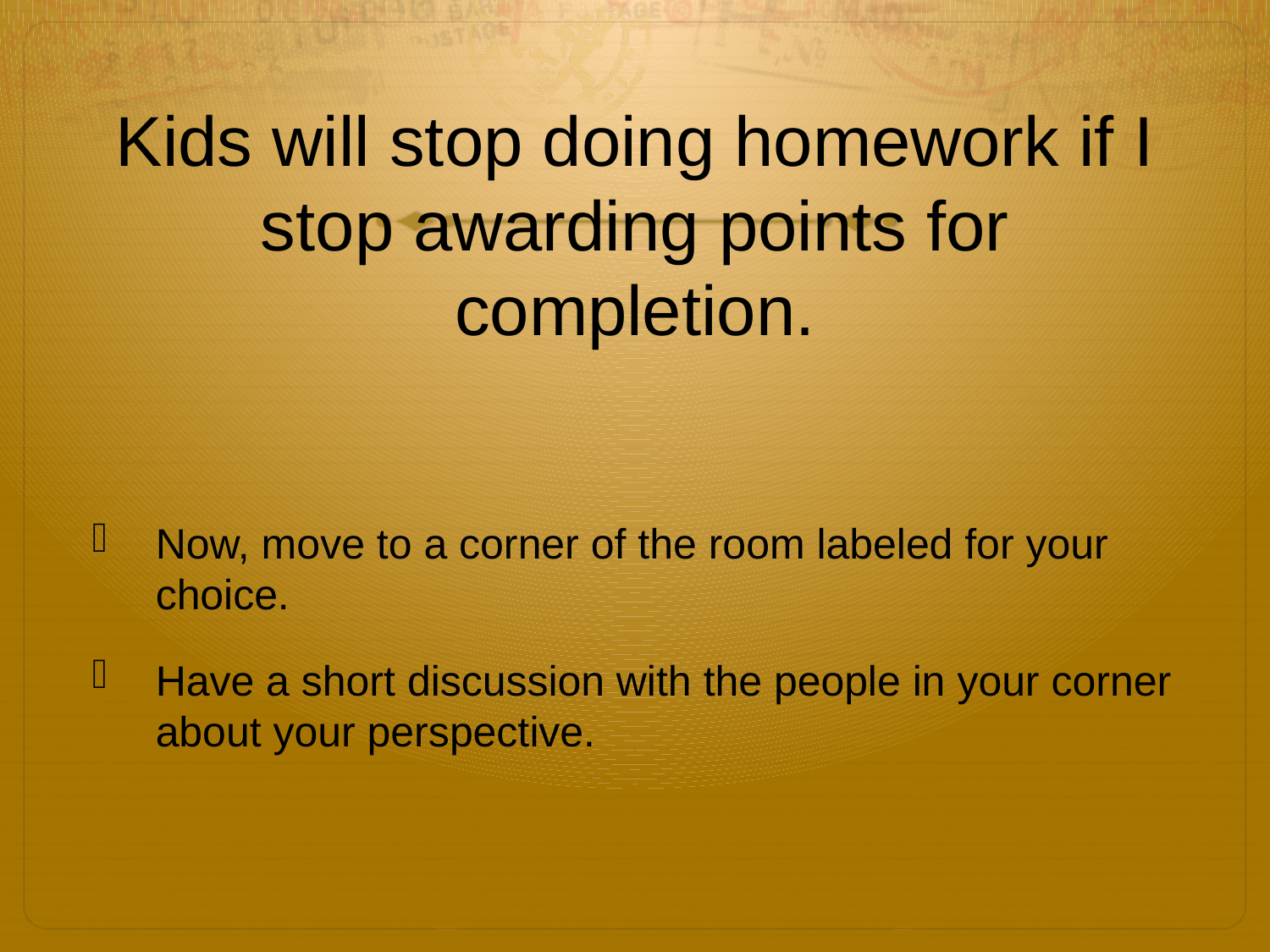

# Kids will stop doing homework if I stop awarding points for completion.
Now, move to a corner of the room labeled for your choice.
Have a short discussion with the people in your corner about your perspective.